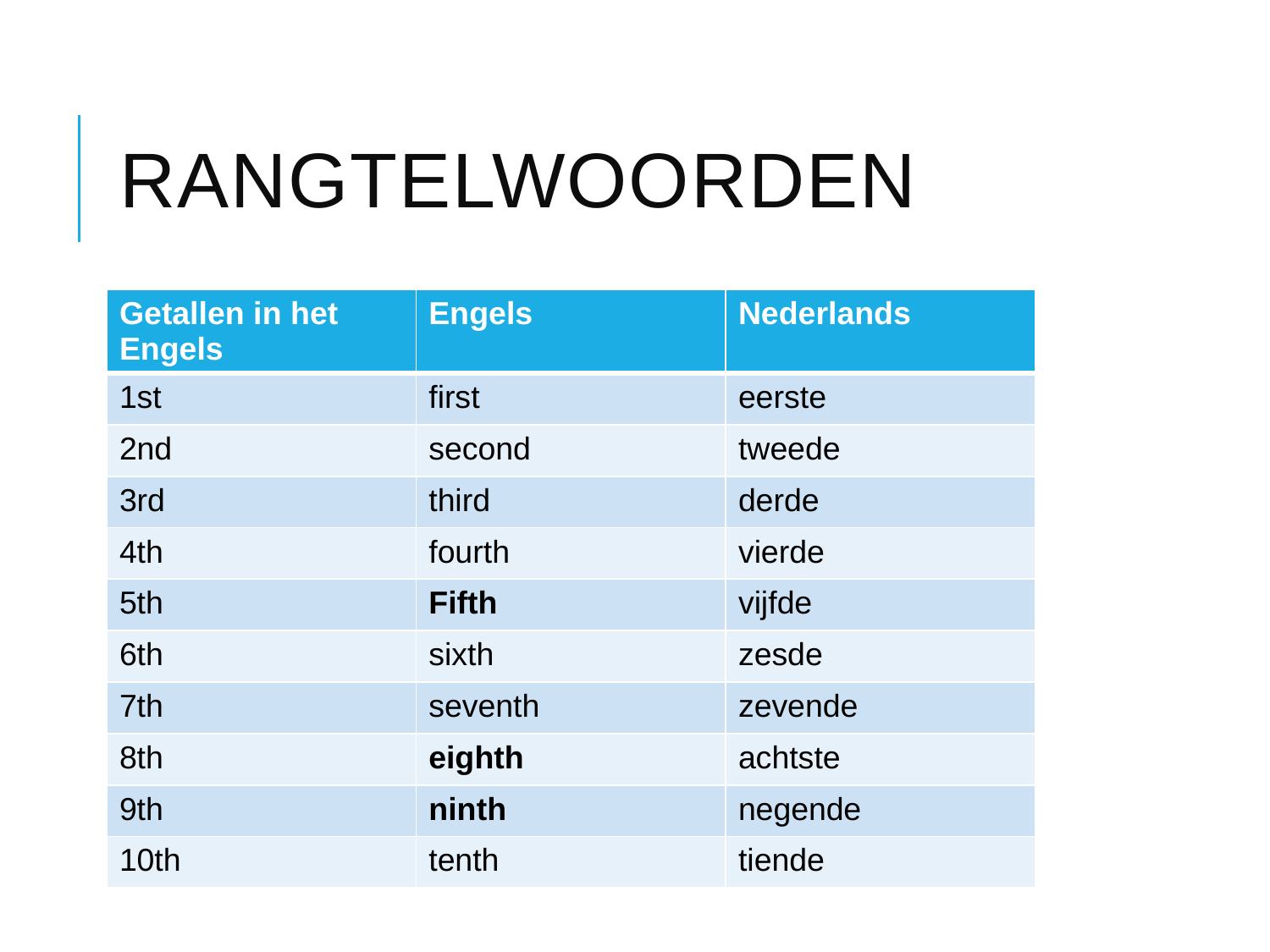

# rangtelwoorden
| Getallen in het Engels | Engels | Nederlands |
| --- | --- | --- |
| 1st | first | eerste |
| 2nd | second | tweede |
| 3rd | third | derde |
| 4th | fourth | vierde |
| 5th | Fifth | vijfde |
| 6th | sixth | zesde |
| 7th | seventh | zevende |
| 8th | eighth | achtste |
| 9th | ninth | negende |
| 10th | tenth | tiende |